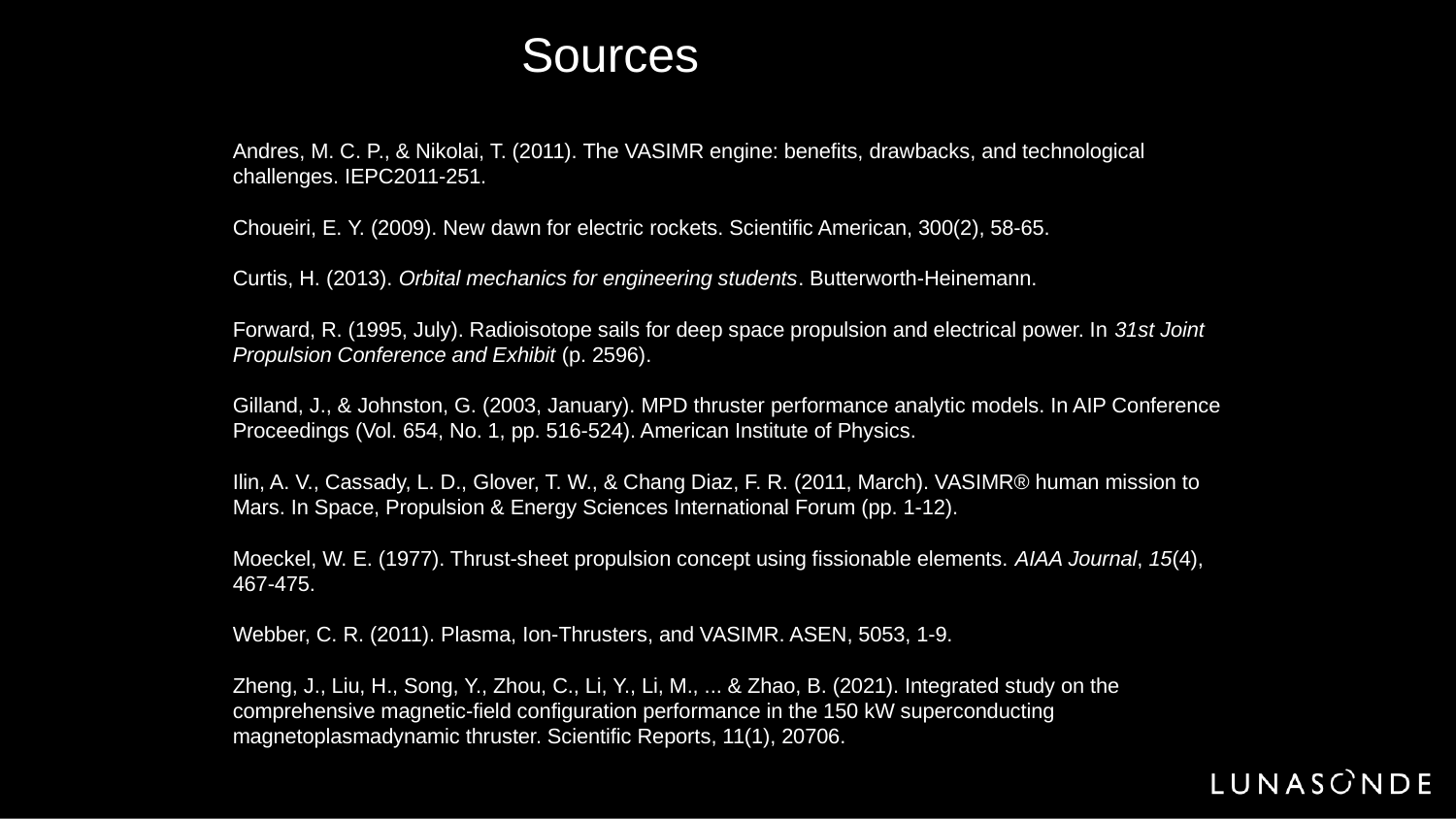

# Sources
Andres, M. C. P., & Nikolai, T. (2011). The VASIMR engine: benefits, drawbacks, and technological challenges. IEPC2011-251.

Choueiri, E. Y. (2009). New dawn for electric rockets. Scientific American, 300(2), 58-65.

Curtis, H. (2013). Orbital mechanics for engineering students. Butterworth-Heinemann.

Forward, R. (1995, July). Radioisotope sails for deep space propulsion and electrical power. In 31st Joint Propulsion Conference and Exhibit (p. 2596).

Gilland, J., & Johnston, G. (2003, January). MPD thruster performance analytic models. In AIP Conference Proceedings (Vol. 654, No. 1, pp. 516-524). American Institute of Physics.

Ilin, A. V., Cassady, L. D., Glover, T. W., & Chang Diaz, F. R. (2011, March). VASIMR® human mission to Mars. In Space, Propulsion & Energy Sciences International Forum (pp. 1-12).

Moeckel, W. E. (1977). Thrust-sheet propulsion concept using fissionable elements. AIAA Journal, 15(4), 467-475.

Webber, C. R. (2011). Plasma, Ion-Thrusters, and VASIMR. ASEN, 5053, 1-9.

Zheng, J., Liu, H., Song, Y., Zhou, C., Li, Y., Li, M., ... & Zhao, B. (2021). Integrated study on the comprehensive magnetic-field configuration performance in the 150 kW superconducting magnetoplasmadynamic thruster. Scientific Reports, 11(1), 20706.